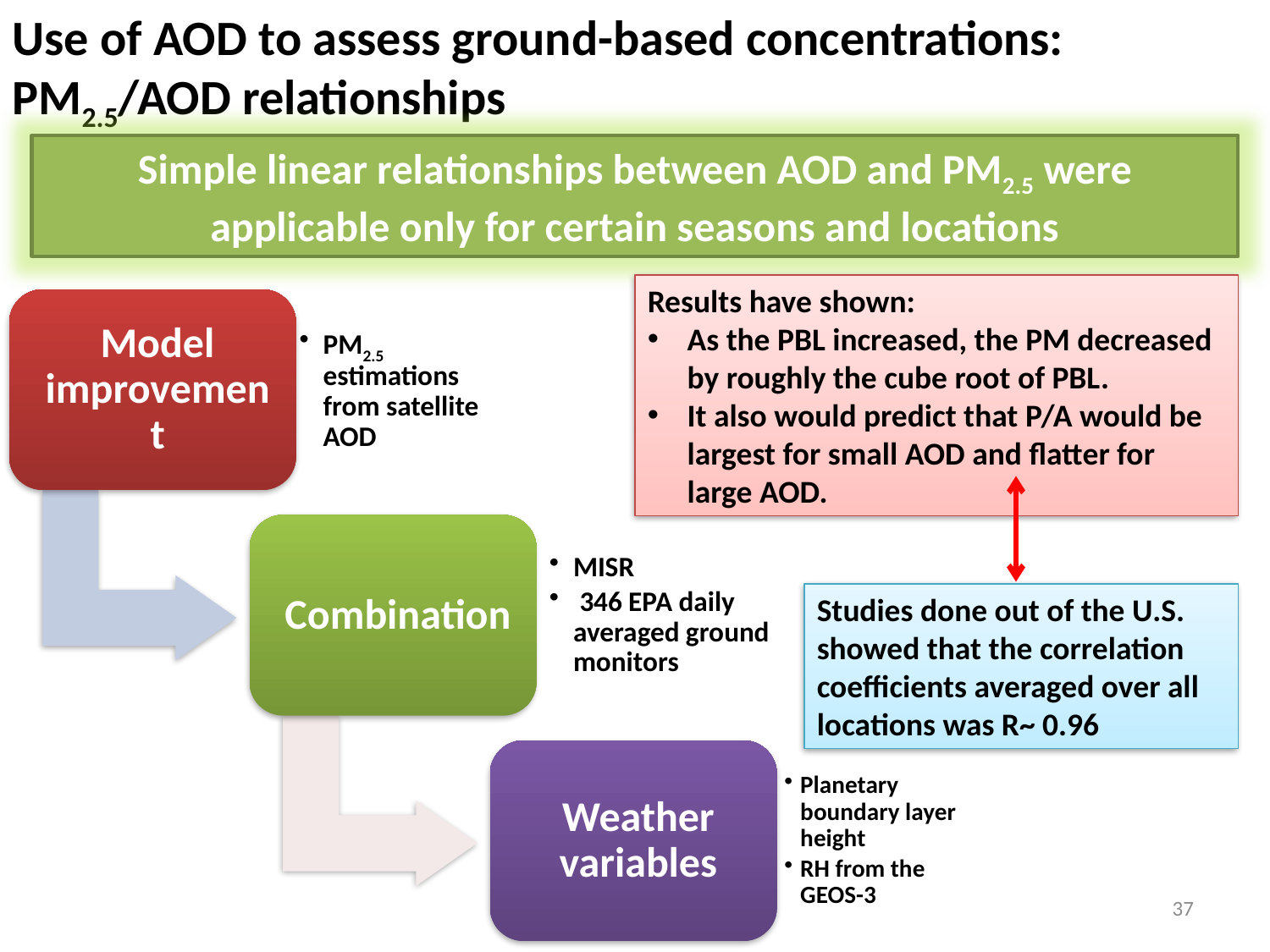

Use of AOD to assess ground-based concentrations: PM2.5/AOD relationships
Simple linear relationships between AOD and PM2.5 were applicable only for certain seasons and locations
Results have shown:
As the PBL increased, the PM decreased by roughly the cube root of PBL.
It also would predict that P/A would be largest for small AOD and flatter for large AOD.
Model improvement
PM2.5 estimations from satellite AOD
Combination
MISR
 346 EPA daily averaged ground monitors
Weather variables
Planetary boundary layer height
RH from the GEOS-3
Studies done out of the U.S.  showed that the correlation coefficients averaged over all locations was R~ 0.96
37